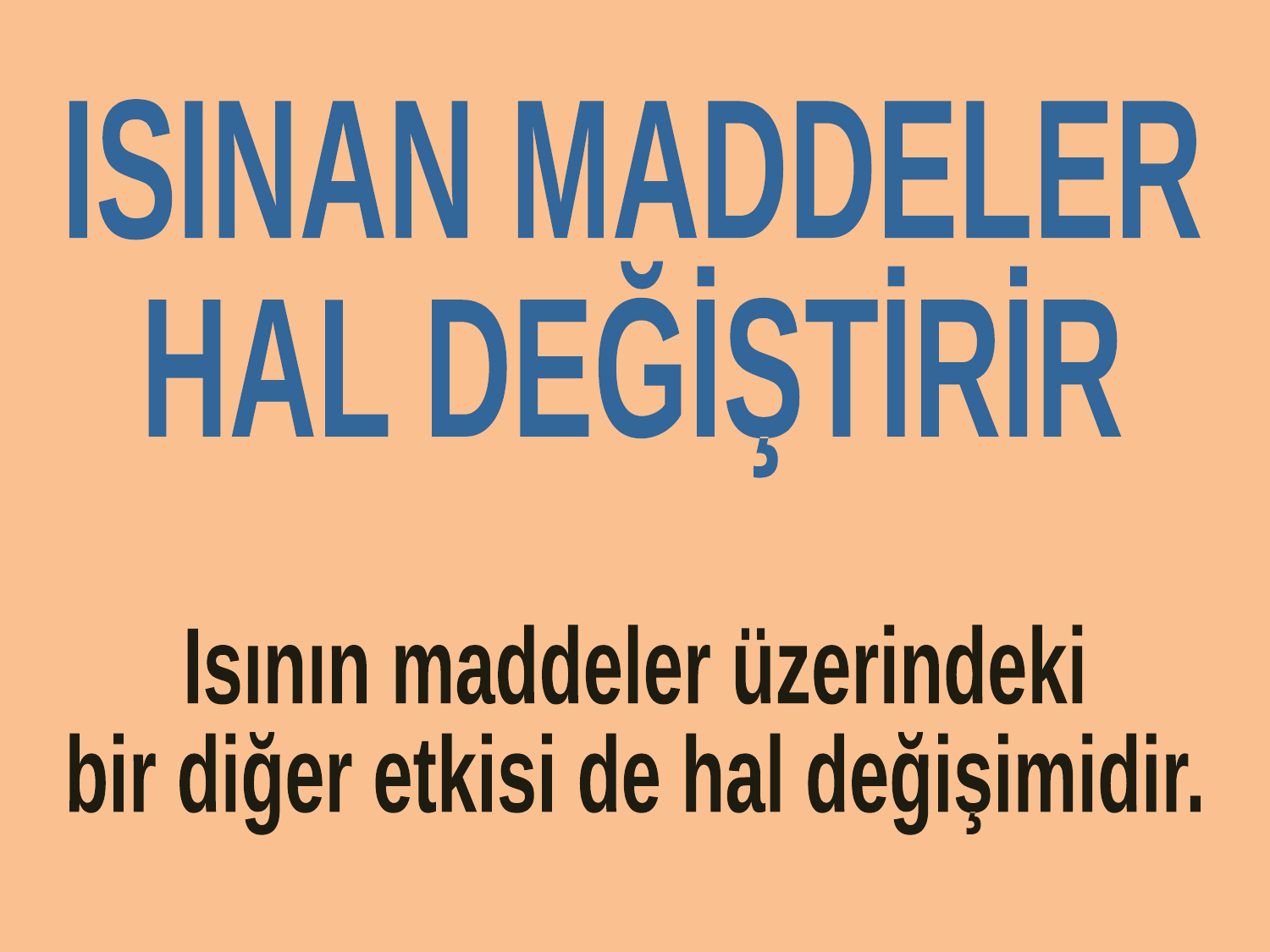

ISINAN MADDELER
HAL DEĞİŞTİRİR
Isının maddeler üzerindeki
bir diğer etkisi de hal değişimidir.